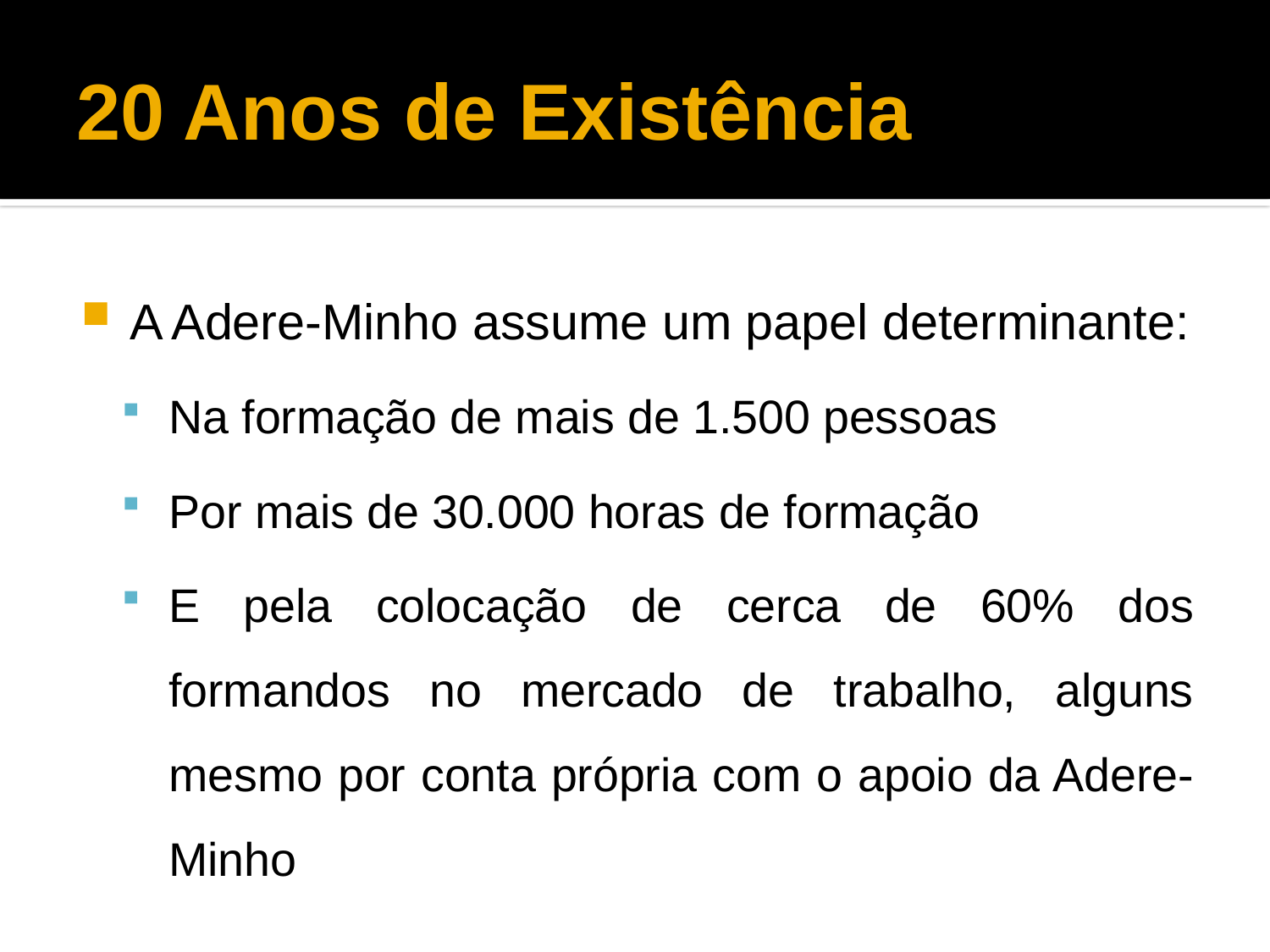

# 20 Anos de Existência
A Adere-Minho assume um papel determinante:
Na formação de mais de 1.500 pessoas
Por mais de 30.000 horas de formação
E pela colocação de cerca de 60% dos formandos no mercado de trabalho, alguns mesmo por conta própria com o apoio da Adere-Minho